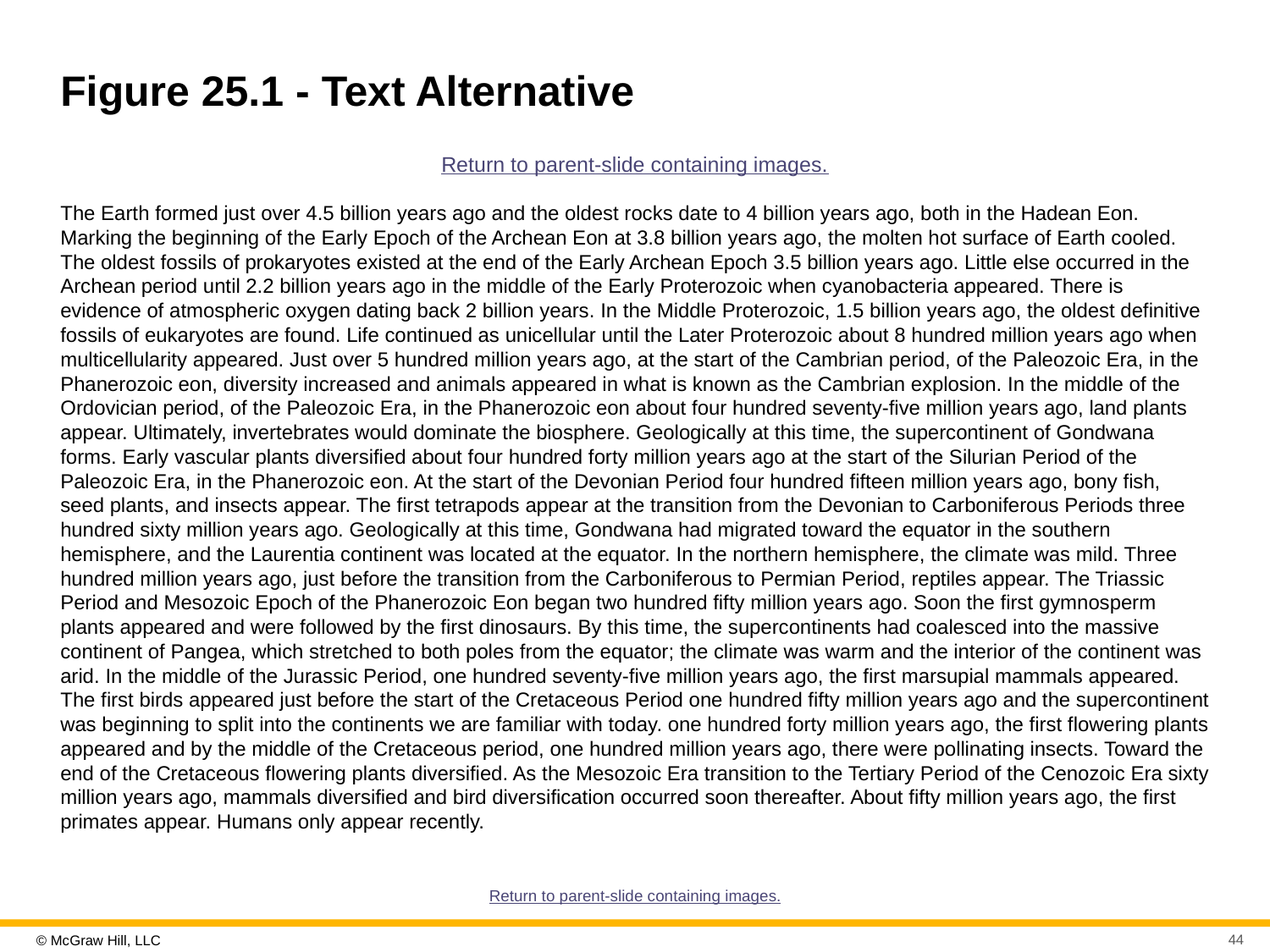

# Figure 25.1 - Text Alternative
Return to parent-slide containing images.
The Earth formed just over 4.5 billion years ago and the oldest rocks date to 4 billion years ago, both in the Hadean Eon. Marking the beginning of the Early Epoch of the Archean Eon at 3.8 billion years ago, the molten hot surface of Earth cooled. The oldest fossils of prokaryotes existed at the end of the Early Archean Epoch 3.5 billion years ago. Little else occurred in the Archean period until 2.2 billion years ago in the middle of the Early Proterozoic when cyanobacteria appeared. There is evidence of atmospheric oxygen dating back 2 billion years. In the Middle Proterozoic, 1.5 billion years ago, the oldest definitive fossils of eukaryotes are found. Life continued as unicellular until the Later Proterozoic about 8 hundred million years ago when multicellularity appeared. Just over 5 hundred million years ago, at the start of the Cambrian period, of the Paleozoic Era, in the Phanerozoic eon, diversity increased and animals appeared in what is known as the Cambrian explosion. In the middle of the Ordovician period, of the Paleozoic Era, in the Phanerozoic eon about four hundred seventy-five million years ago, land plants appear. Ultimately, invertebrates would dominate the biosphere. Geologically at this time, the supercontinent of Gondwana forms. Early vascular plants diversified about four hundred forty million years ago at the start of the Silurian Period of the Paleozoic Era, in the Phanerozoic eon. At the start of the Devonian Period four hundred fifteen million years ago, bony fish, seed plants, and insects appear. The first tetrapods appear at the transition from the Devonian to Carboniferous Periods three hundred sixty million years ago. Geologically at this time, Gondwana had migrated toward the equator in the southern hemisphere, and the Laurentia continent was located at the equator. In the northern hemisphere, the climate was mild. Three hundred million years ago, just before the transition from the Carboniferous to Permian Period, reptiles appear. The Triassic Period and Mesozoic Epoch of the Phanerozoic Eon began two hundred fifty million years ago. Soon the first gymnosperm plants appeared and were followed by the first dinosaurs. By this time, the supercontinents had coalesced into the massive continent of Pangea, which stretched to both poles from the equator; the climate was warm and the interior of the continent was arid. In the middle of the Jurassic Period, one hundred seventy-five million years ago, the first marsupial mammals appeared. The first birds appeared just before the start of the Cretaceous Period one hundred fifty million years ago and the supercontinent was beginning to split into the continents we are familiar with today. one hundred forty million years ago, the first flowering plants appeared and by the middle of the Cretaceous period, one hundred million years ago, there were pollinating insects. Toward the end of the Cretaceous flowering plants diversified. As the Mesozoic Era transition to the Tertiary Period of the Cenozoic Era sixty million years ago, mammals diversified and bird diversification occurred soon thereafter. About fifty million years ago, the first primates appear. Humans only appear recently.
Return to parent-slide containing images.
44